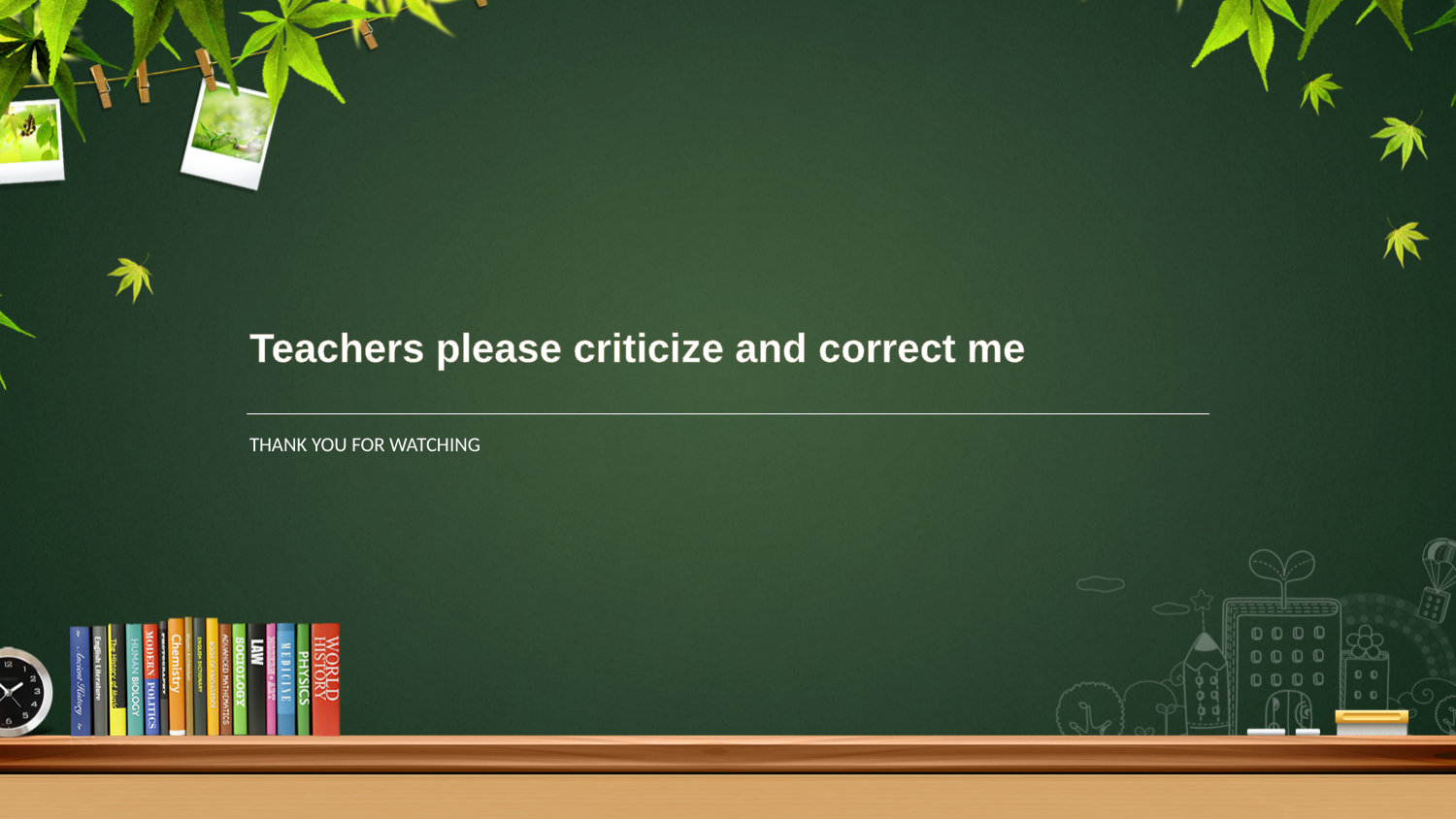

Teachers please criticize and correct me
THANK YOU FOR WATCHING